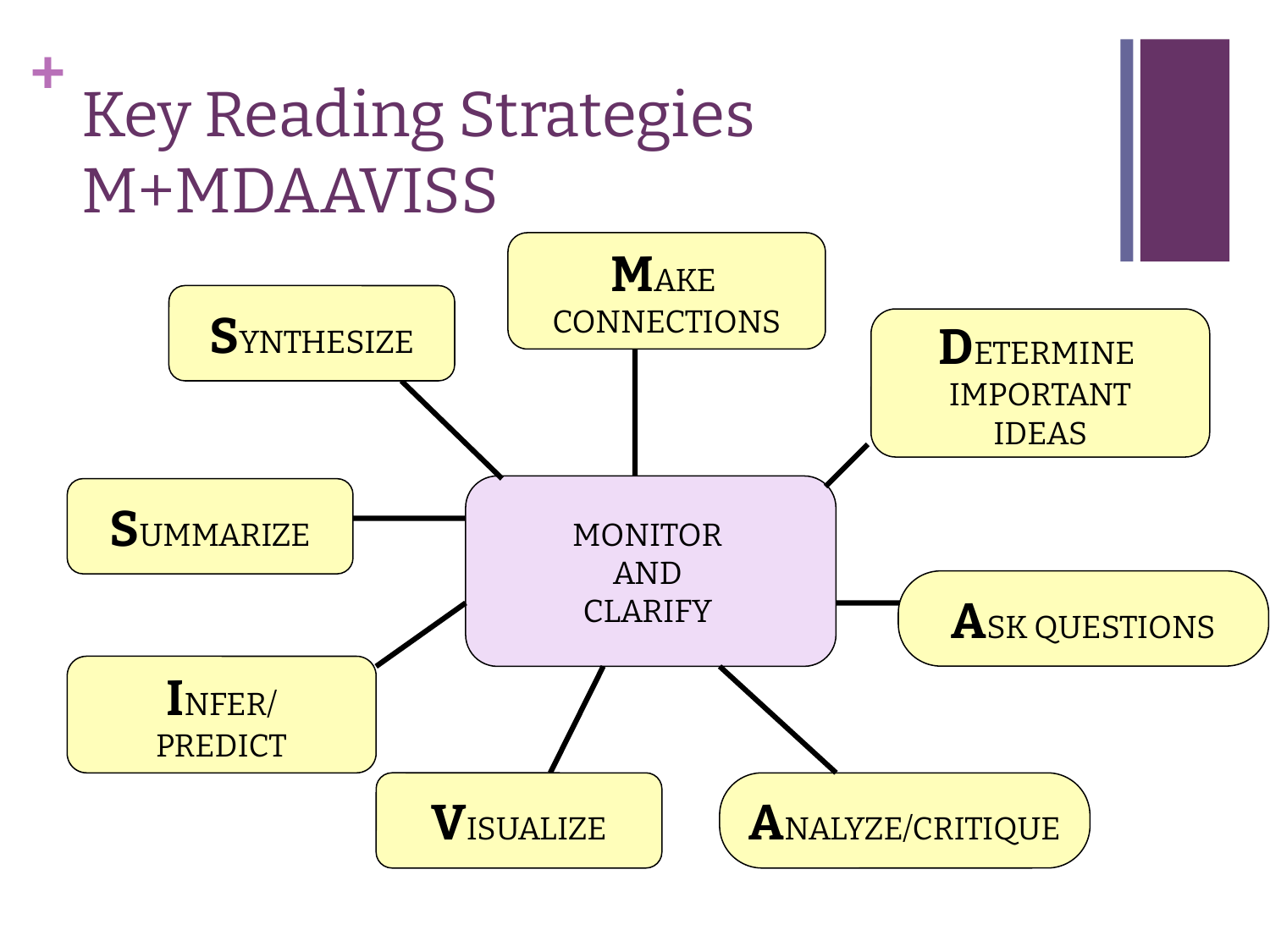

# Key Reading Strategies M+MDAAVISS
MAKE
CONNECTIONS
M
SYNTHESIZE
S
DETERMINE
IMPORTANT
IDEAS

D

MONITOR
AND
CLARIFY
SUMMARIZE
S

M
ASK QUESTIONS
A

INFER/
PREDICT
I

V
VISUALIZE
ANALYZE/CRITIQUE
A